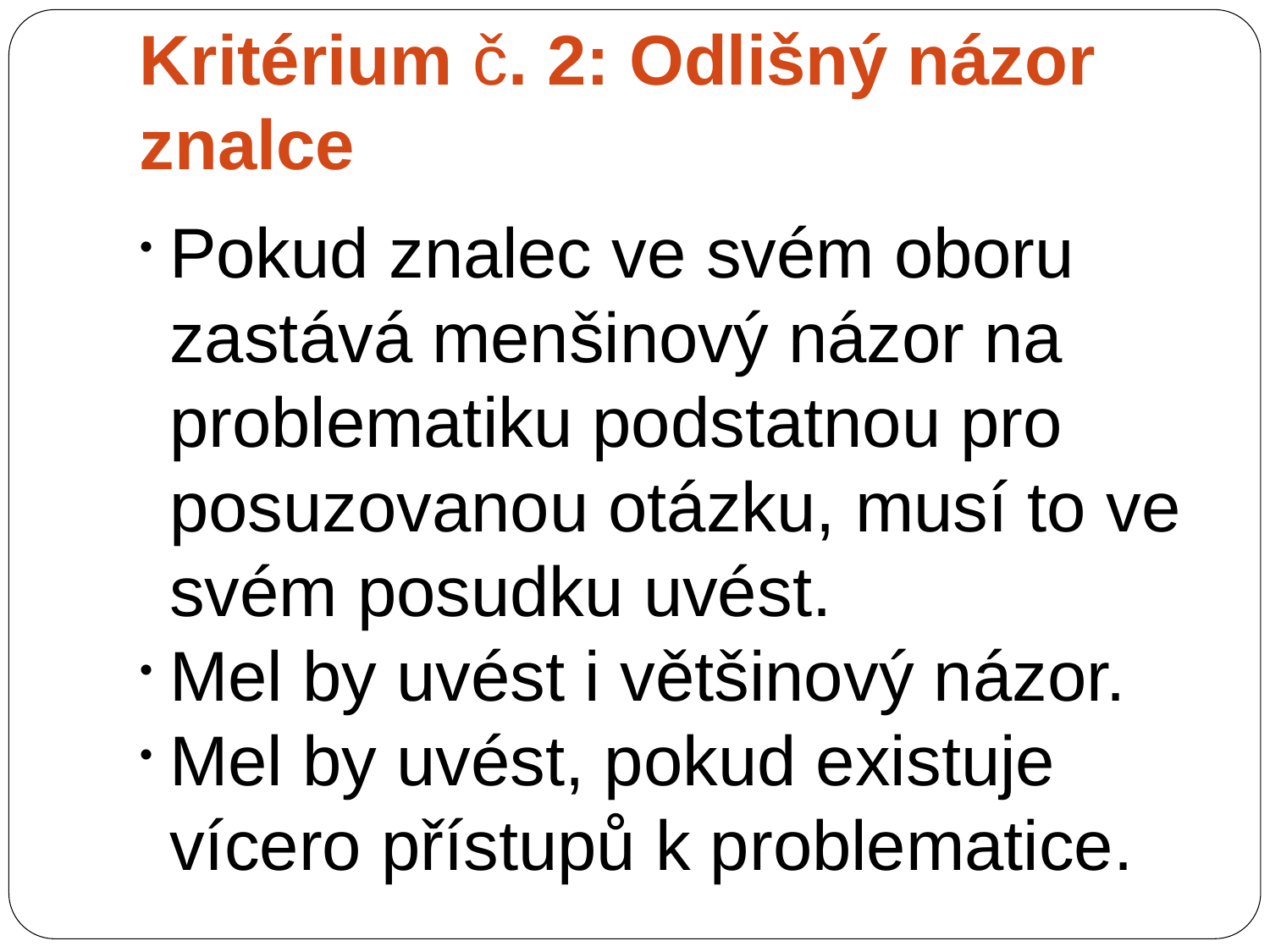

Kritérium č. 2: Odlišný názor znalce
Pokud znalec ve svém oboru zastává menšinový názor na problematiku podstatnou pro posuzovanou otázku, musí to ve svém posudku uvést.
Mel by uvést i většinový názor.
Mel by uvést, pokud existuje vícero přístupů k problematice.